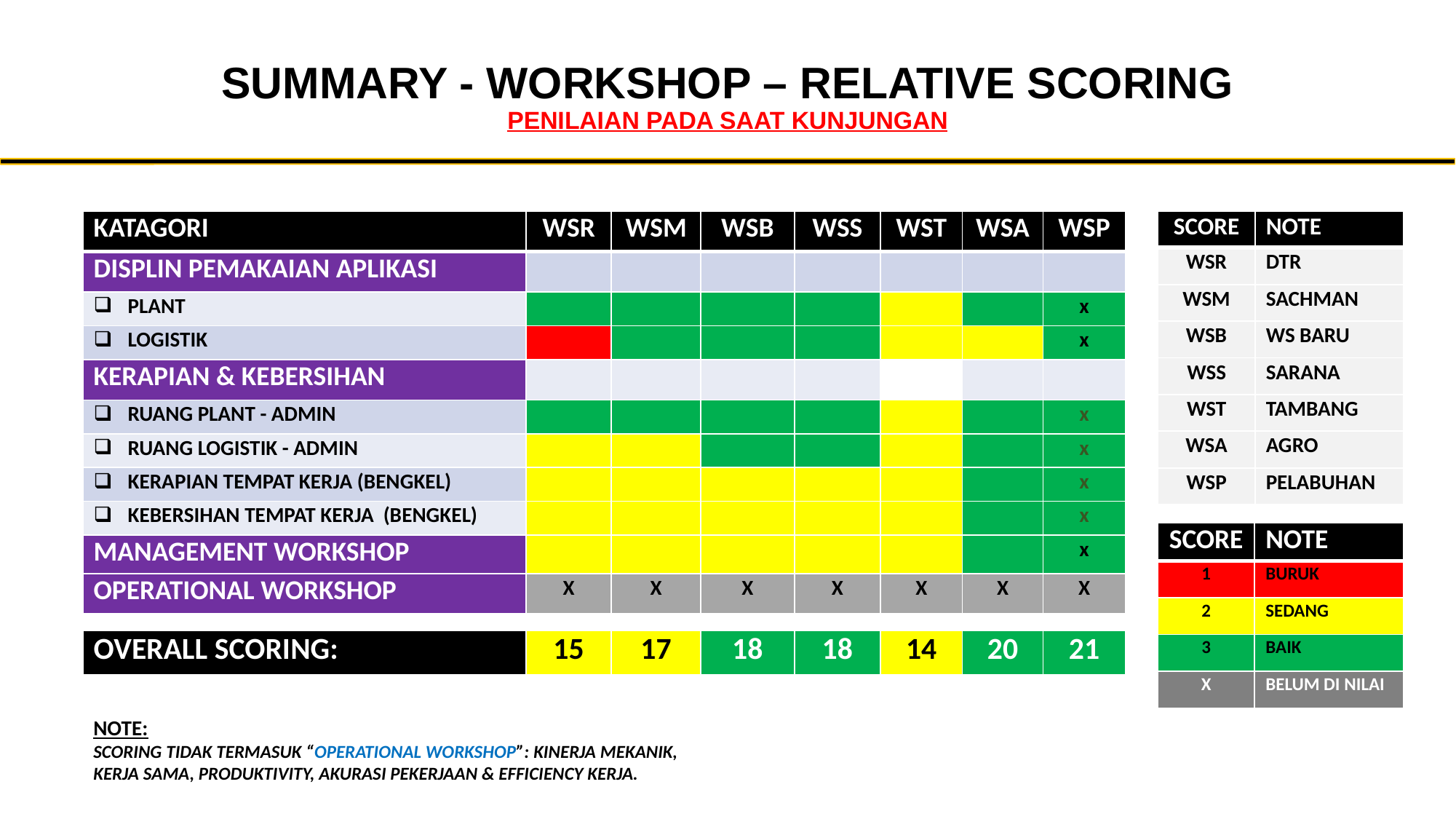

# SUMMARY - WORKSHOP – RELATIVE SCORING PENILAIAN PADA SAAT KUNJUNGAN

| KATAGORI | WSR | WSM | WSB | WSS | WST | WSA | WSP |
| --- | --- | --- | --- | --- | --- | --- | --- |
| DISPLIN PEMAKAIAN APLIKASI |  |  |  |  |  |  |  |
| PLANT |  |  |  |  |  |  | x |
| LOGISTIK |  |  |  |  |  |  | x |
| KERAPIAN & KEBERSIHAN |  |  |  |  |  |  |  |
| RUANG PLANT - ADMIN |  |  |  |  |  |  | x |
| RUANG LOGISTIK - ADMIN |  |  |  |  |  |  | x |
| KERAPIAN TEMPAT KERJA (BENGKEL) |  |  |  |  |  |  | x |
| KEBERSIHAN TEMPAT KERJA (BENGKEL) |  |  |  |  |  |  | x |
| MANAGEMENT WORKSHOP |  |  |  |  |  |  | x |
| OPERATIONAL WORKSHOP | X | X | X | X | X | X | X |
|  |  |  |  |  |  |  |  |
| OVERALL SCORING: | 15 | 17 | 18 | 18 | 14 | 20 | 21 |
| SCORE | NOTE |
| --- | --- |
| WSR | DTR |
| WSM | SACHMAN |
| WSB | WS BARU |
| WSS | SARANA |
| WST | TAMBANG |
| WSA | AGRO |
| WSP | PELABUHAN |
| SCORE | NOTE |
| --- | --- |
| 1 | BURUK |
| 2 | SEDANG |
| 3 | BAIK |
| X | BELUM DI NILAI |
NOTE:
SCORING TIDAK TERMASUK “OPERATIONAL WORKSHOP”: KINERJA MEKANIK, KERJA SAMA, PRODUKTIVITY, AKURASI PEKERJAAN & EFFICIENCY KERJA.